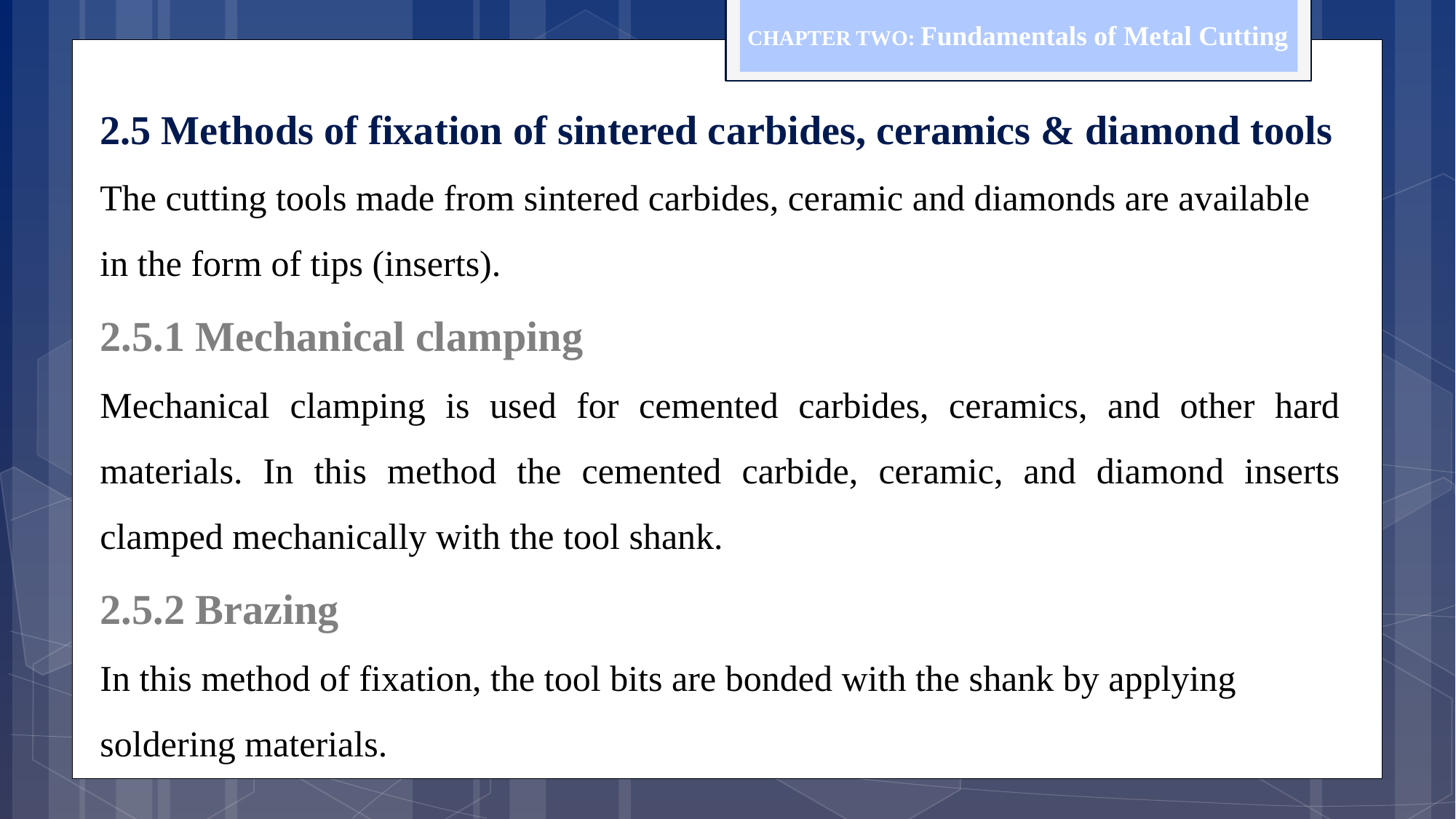

CHAPTER TWO: Fundamentals of Metal Cutting
2.5 Methods of fixation of sintered carbides, ceramics & diamond tools
The cutting tools made from sintered carbides, ceramic and diamonds are available in the form of tips (inserts).
2.5.1 Mechanical clamping
Mechanical clamping is used for cemented carbides, ceramics, and other hard materials. In this method the cemented carbide, ceramic, and diamond inserts clamped mechanically with the tool shank.
2.5.2 Brazing
In this method of fixation, the tool bits are bonded with the shank by applying soldering materials.